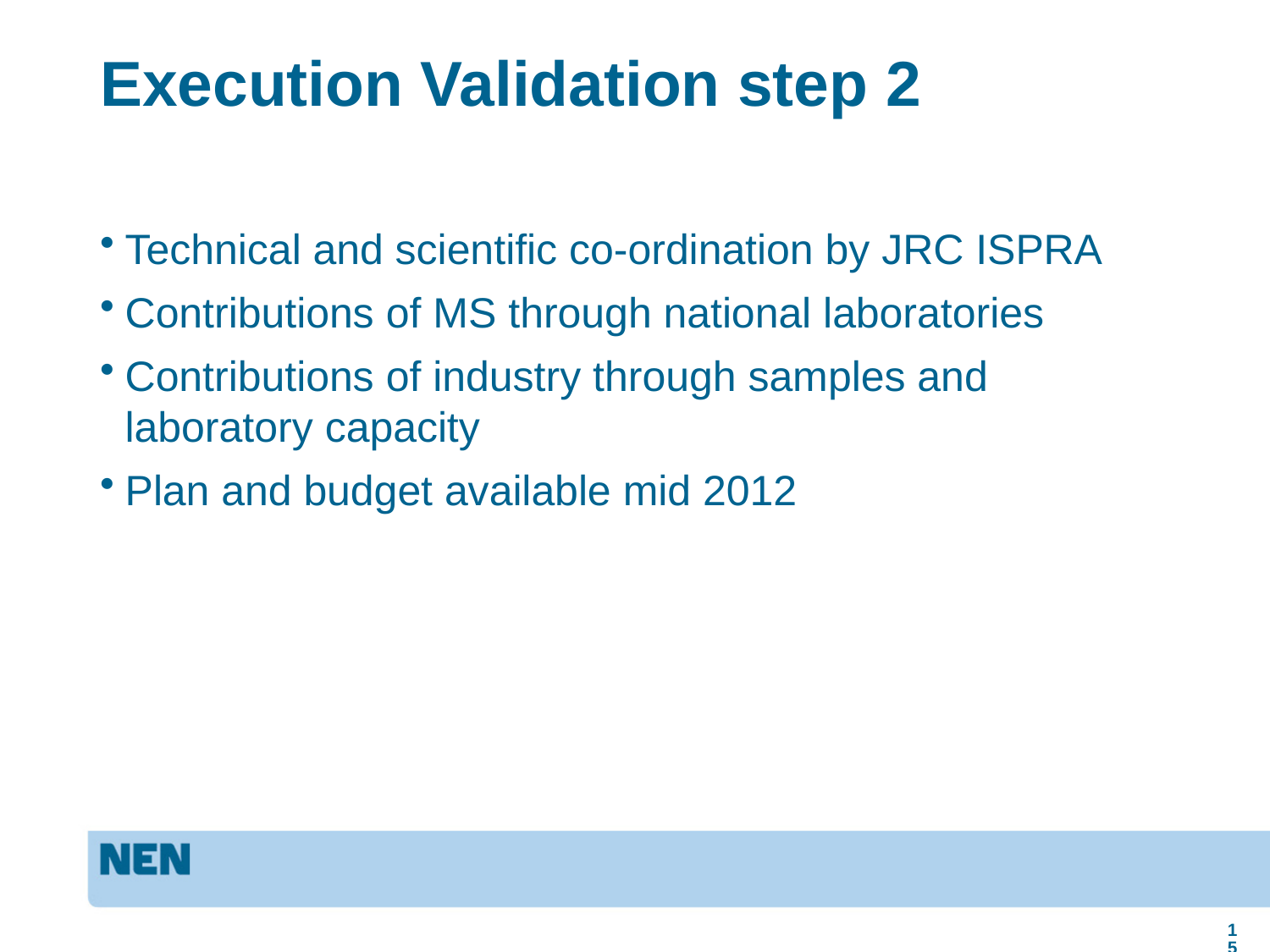

# Execution Validation step 2
Technical and scientific co-ordination by JRC ISPRA
Contributions of MS through national laboratories
Contributions of industry through samples and laboratory capacity
Plan and budget available mid 2012

15

18 September 2012